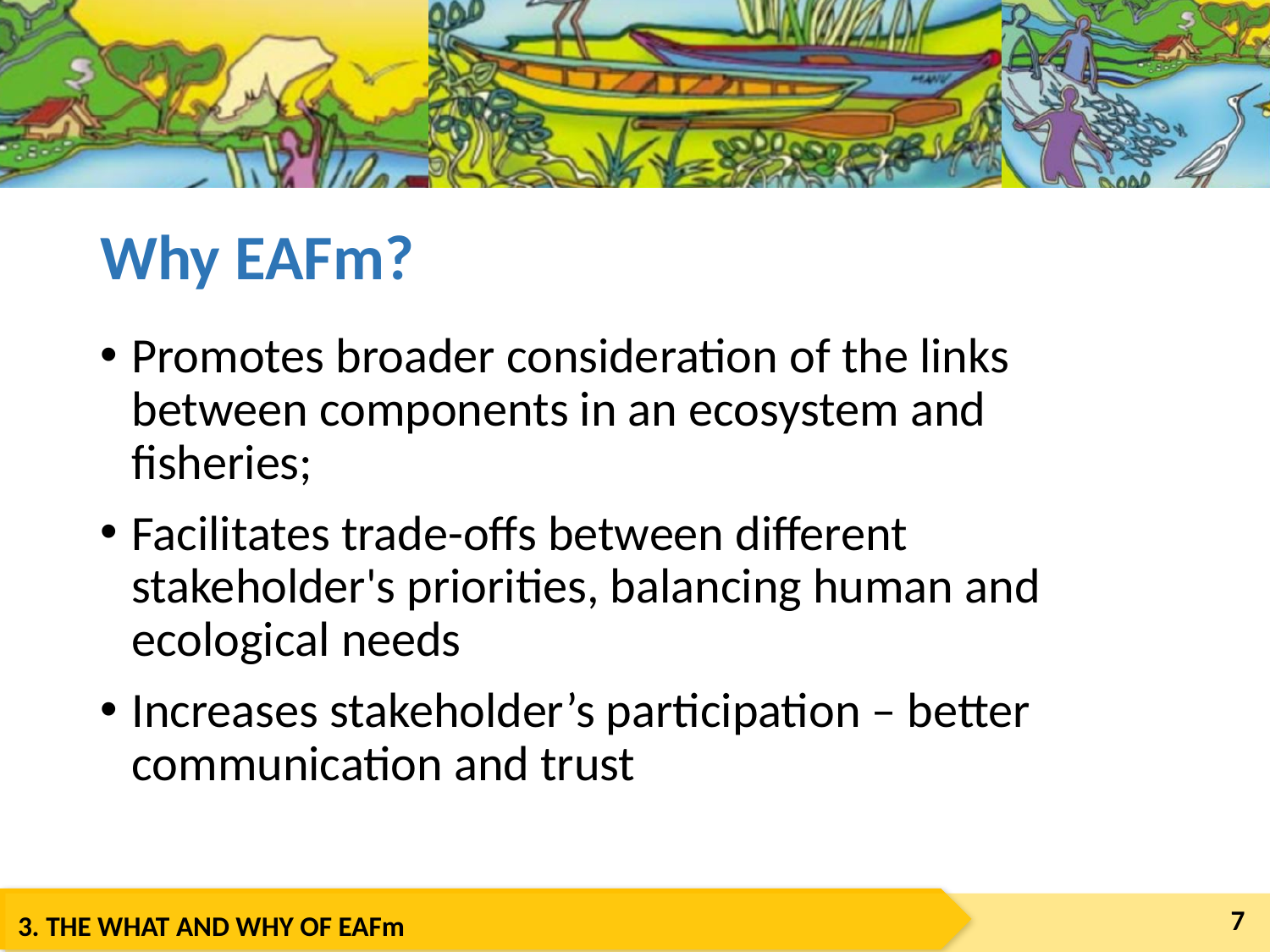

# Why EAFm?
Promotes broader consideration of the links between components in an ecosystem and fisheries;
Facilitates trade-offs between different stakeholder's priorities, balancing human and ecological needs
Increases stakeholder’s participation – better communication and trust
7